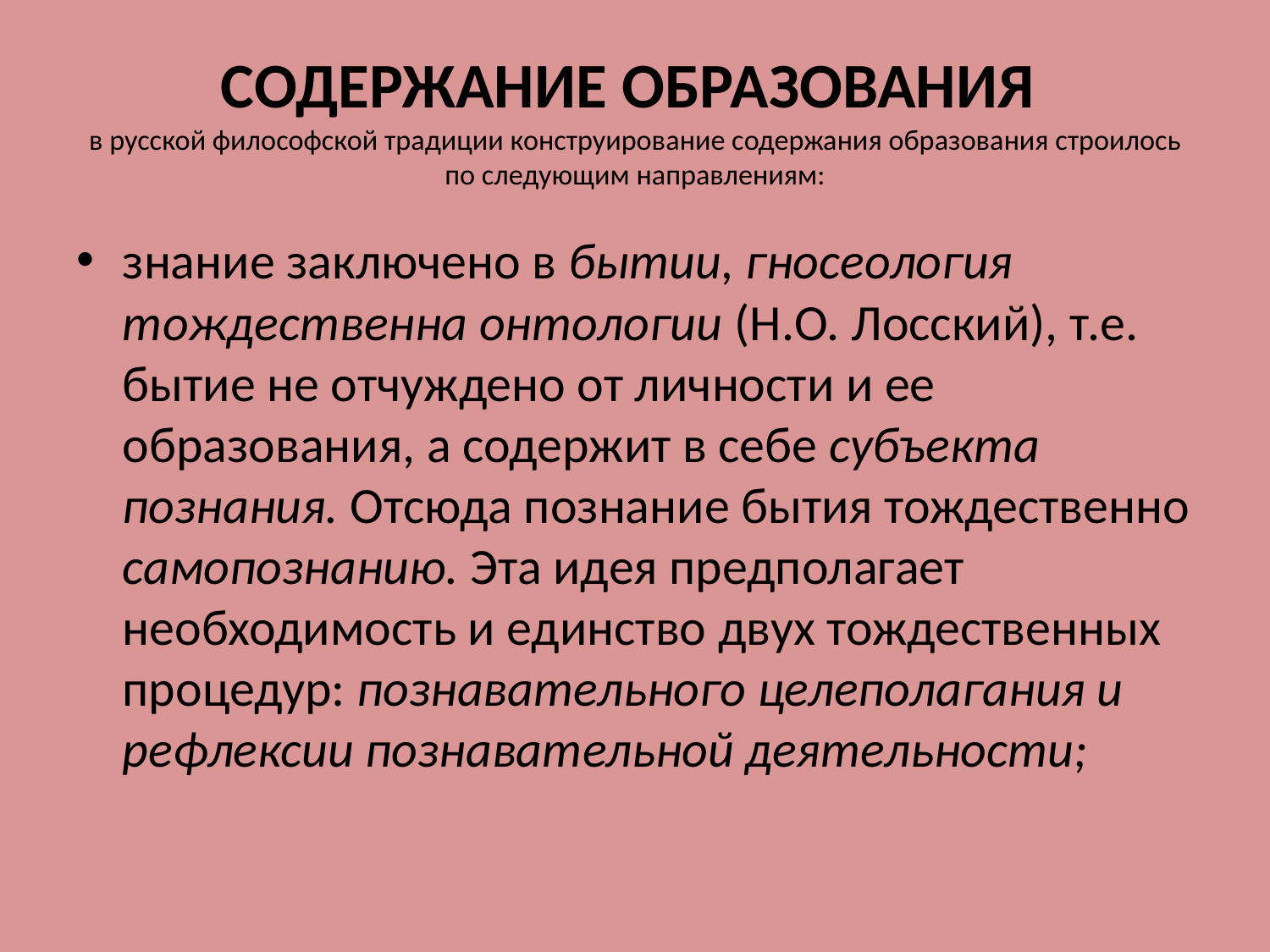

# СОДЕРЖАНИЕ ОБРАЗОВАНИЯ в русской философской традиции конструирование содержания образования строилось по следующим направлениям:
знание заключено в бытии, гносеология тождественна онтологии (Н.О. Лосский), т.е. бытие не отчуждено от личности и ее образования, а содержит в себе субъекта познания. Отсюда познание бытия тождественно самопознанию. Эта идея предполагает необходимость и единство двух тождественных процедур: познавательного целеполагания и рефлексии познавательной деятельности;